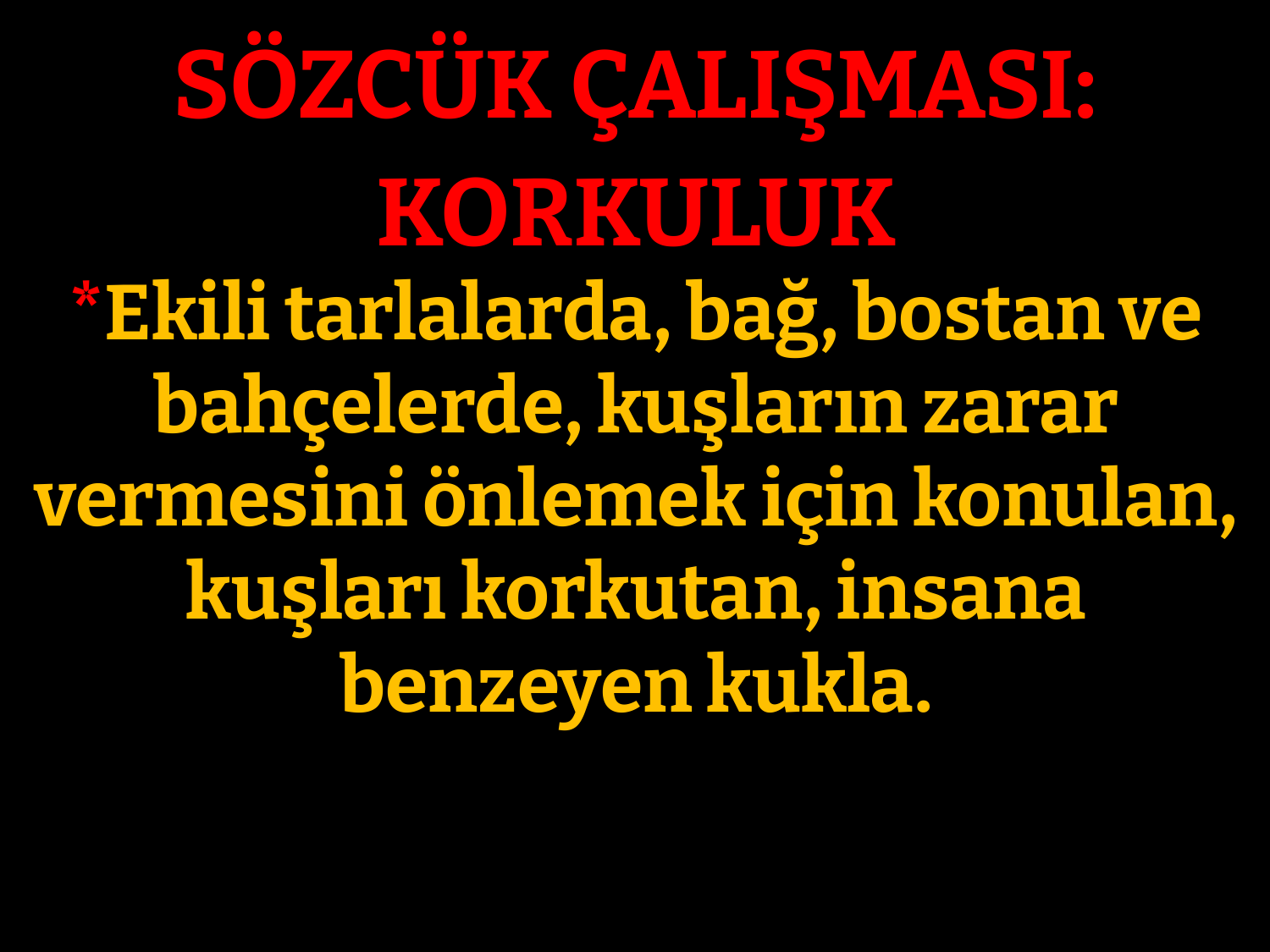

SÖZCÜK ÇALIŞMASI:
KORKULUK
*Ekili tarlalarda, bağ, bostan ve bahçelerde, kuşların zarar vermesini önlemek için konulan, kuşları korkutan, insana benzeyen kukla.